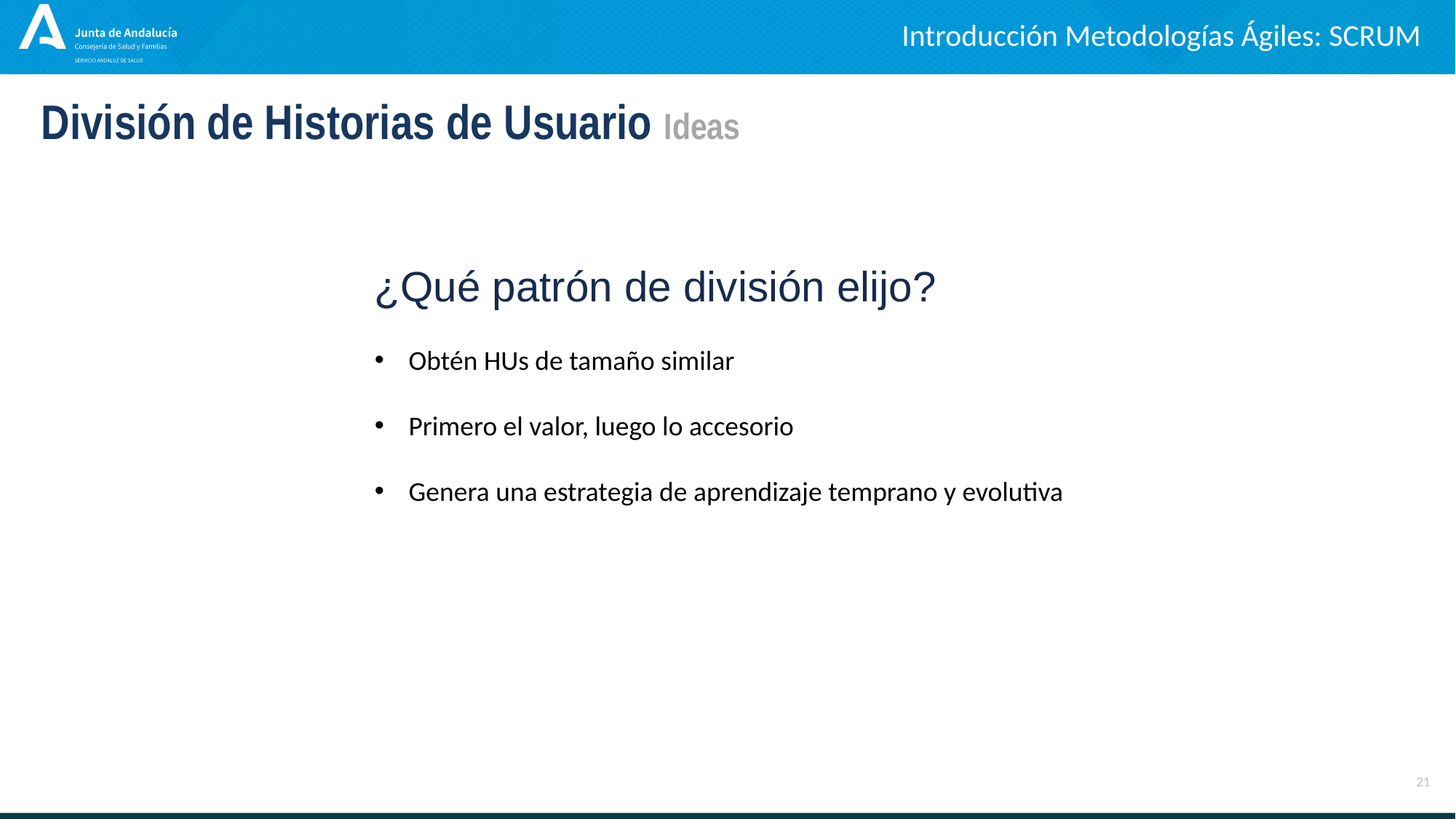

Introducción Metodologías Ágiles: SCRUM

División de Historias de Usuario Ideas

¿Qué patrón de división elijo?
Obtén HUs de tamaño similar
Primero el valor, luego lo accesorio
Genera una estrategia de aprendizaje temprano y evolutiva
21